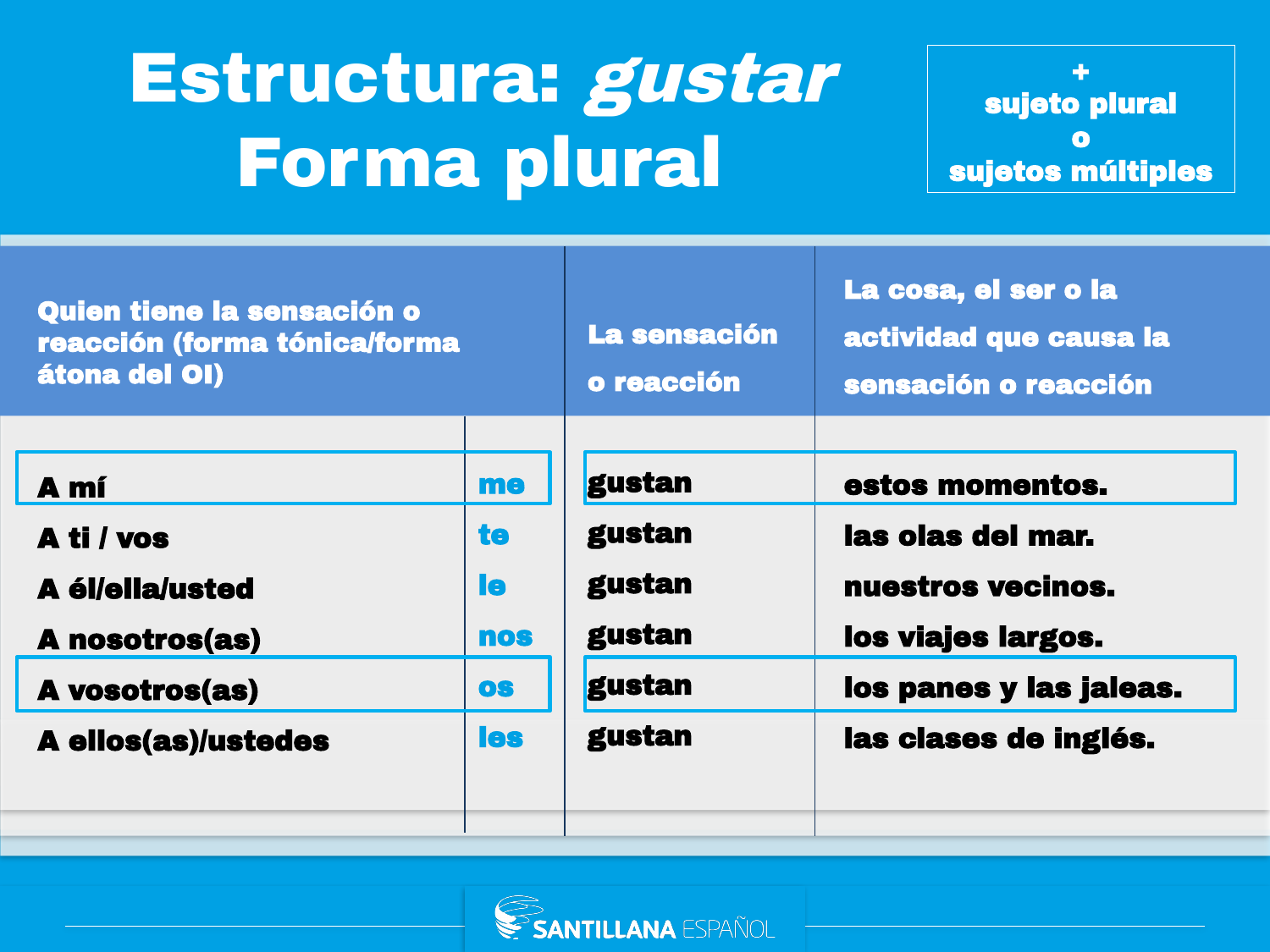

+
sujeto plural
o
sujetos múltiples
# Estructura: gustar Forma plural

La cosa, el ser o la actividad que causa la sensación o reacción

estos momentos.
las olas del mar.
nuestros vecinos.
los viajes largos.
los panes y las jaleas.
las clases de inglés.
Quien tiene la sensación o reacción (forma tónica/forma átona del OI)

A mí
A ti / vos
A él/ella/usted
A nosotros(as)
A vosotros(as)
A ellos(as)/ustedes
La sensación o reacción

gustan
gustan
gustan
gustan
gustan
gustan
me
te
le
nos
os
les